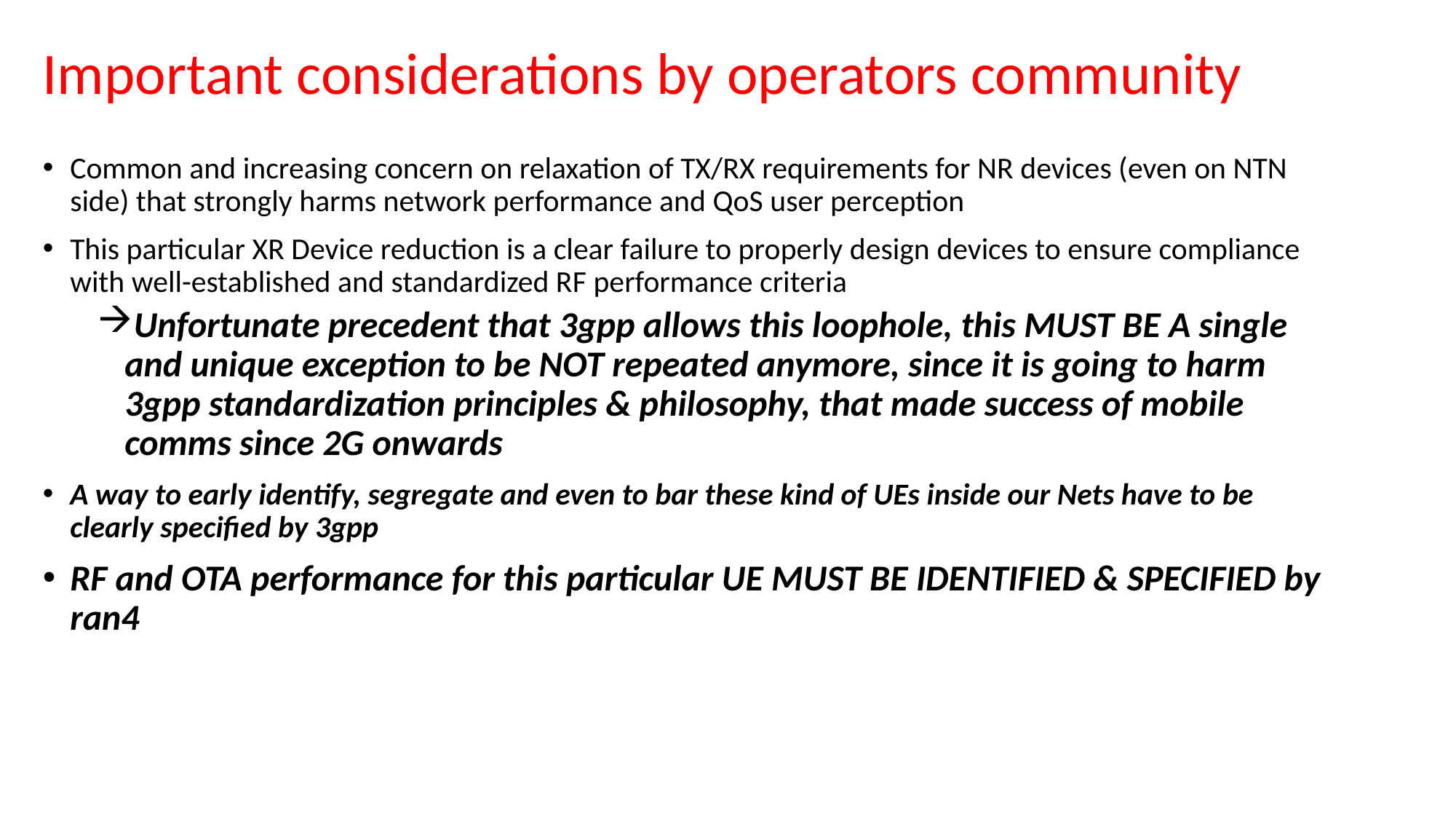

# Important considerations by operators community
Common and increasing concern on relaxation of TX/RX requirements for NR devices (even on NTN side) that strongly harms network performance and QoS user perception
This particular XR Device reduction is a clear failure to properly design devices to ensure compliance with well-established and standardized RF performance criteria
Unfortunate precedent that 3gpp allows this loophole, this MUST BE A single and unique exception to be NOT repeated anymore, since it is going to harm 3gpp standardization principles & philosophy, that made success of mobile comms since 2G onwards
A way to early identify, segregate and even to bar these kind of UEs inside our Nets have to be clearly specified by 3gpp
RF and OTA performance for this particular UE MUST BE IDENTIFIED & SPECIFIED by ran4